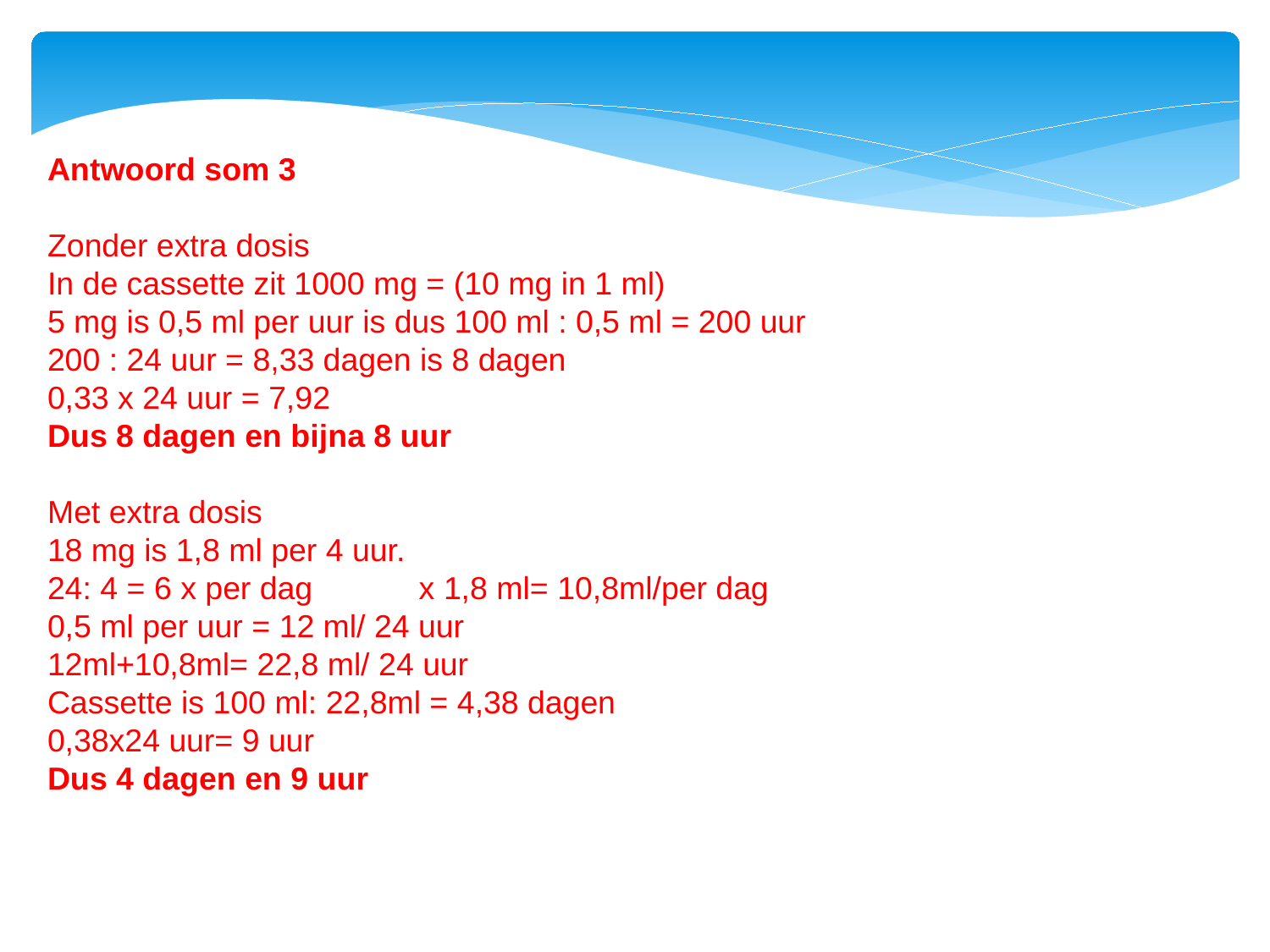

Antwoord som 3

Zonder extra dosis
In de cassette zit 1000 mg = (10 mg in 1 ml)
5 mg is 0,5 ml per uur is dus 100 ml : 0,5 ml = 200 uur
200 : 24 uur = 8,33 dagen is 8 dagen
0,33 x 24 uur = 7,92
Dus 8 dagen en bijna 8 uur

Met extra dosis
18 mg is 1,8 ml per 4 uur.
24: 4 = 6 x per dag            x 1,8 ml= 10,8ml/per dag
0,5 ml per uur = 12 ml/ 24 uur
12ml+10,8ml= 22,8 ml/ 24 uur
Cassette is 100 ml: 22,8ml = 4,38 dagen
0,38x24 uur= 9 uur
Dus 4 dagen en 9 uur